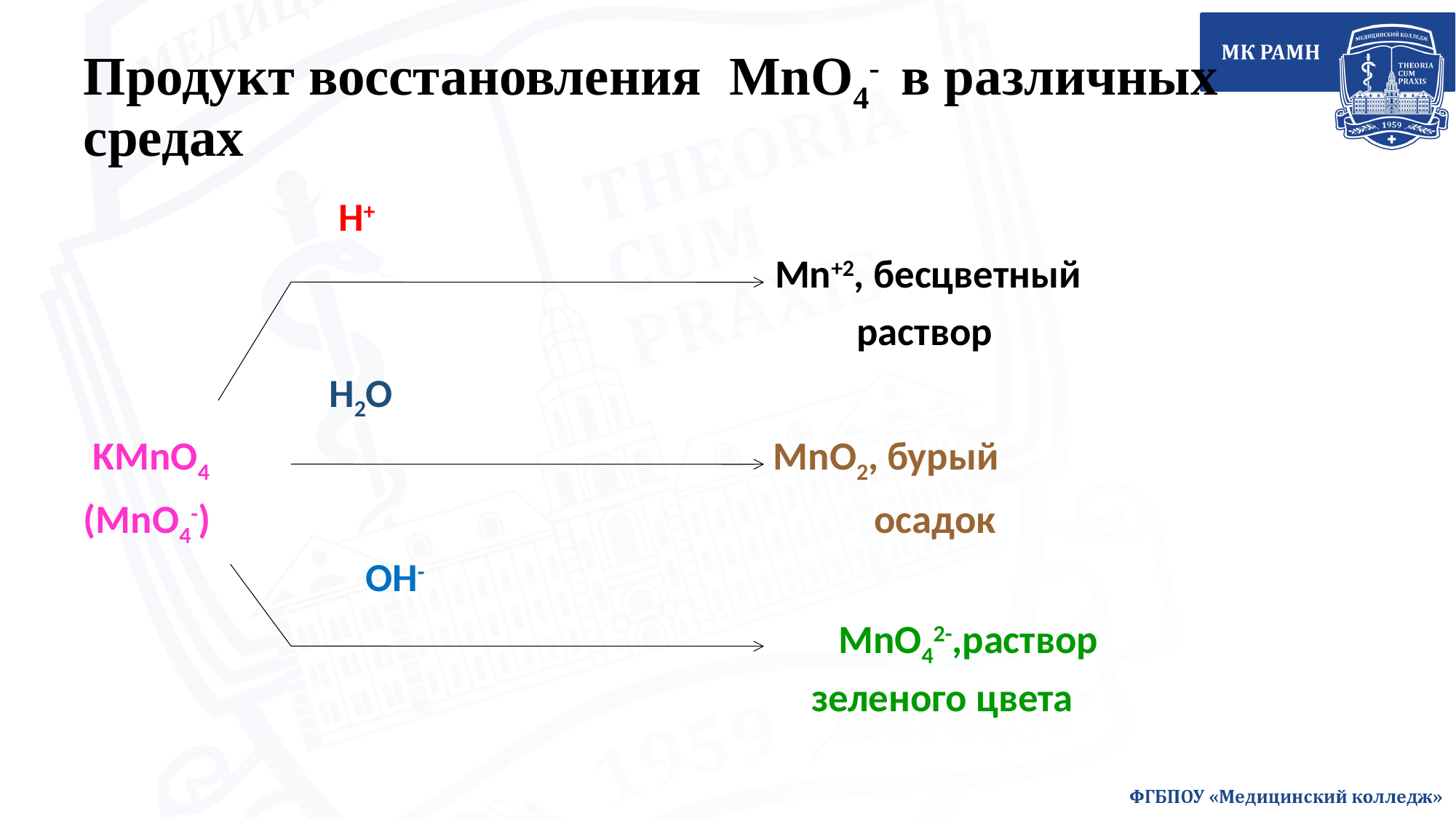

# Продукт восстановления  MnO4-  в различных средах
                            Н+
                                                                            Mn+2, бесцветный
                                                                                     раствор
                           H2O
 KMnO4                                                              MnO2, бурый
(MnO4-)                                                                         осадок
                               OH-
                                                                                   MnO42-,раствор
                                                                                зеленого цвета